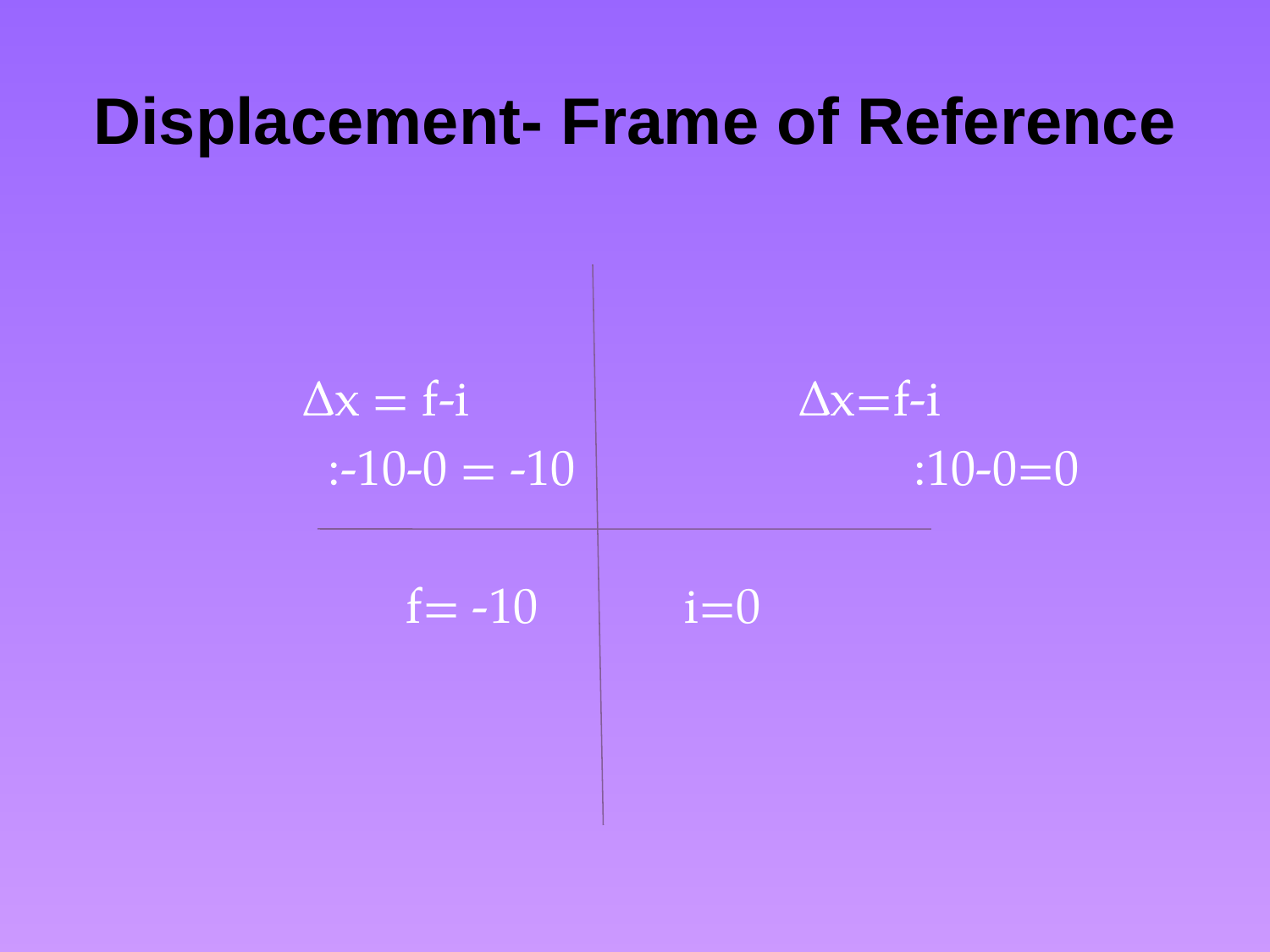

# Displacement- Frame of Reference

                 ∆x = f-i 			 ∆x=f-i
		    :-10-0 = -10			:10-0=0

			f= -10	  i=0